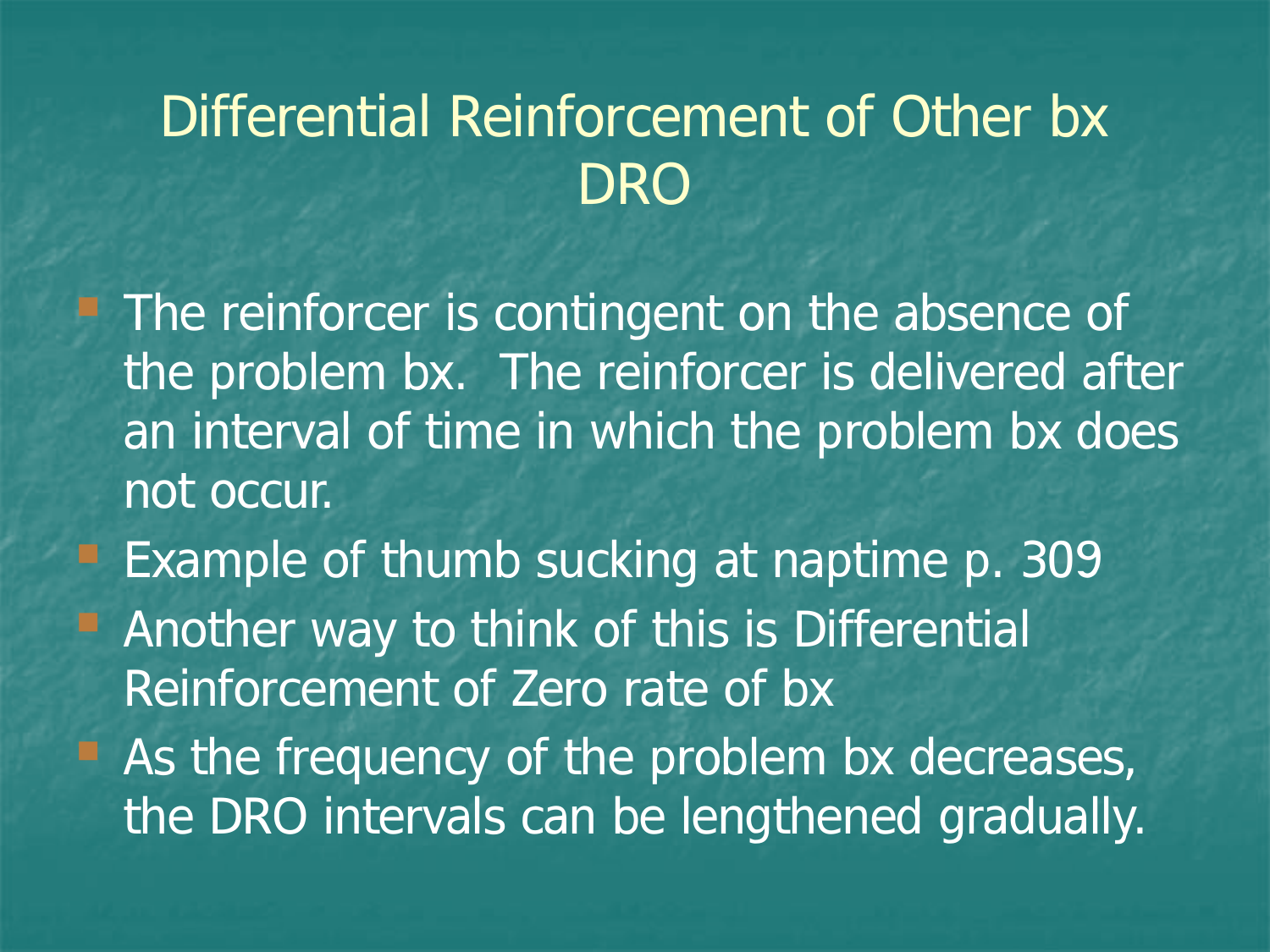

# Differential Reinforcement of Other bx DRO
The reinforcer is contingent on the absence of the problem bx.  The reinforcer is delivered after an interval of time in which the problem bx does not occur.
Example of thumb sucking at naptime p. 309
Another way to think of this is Differential Reinforcement of Zero rate of bx
As the frequency of the problem bx decreases, the DRO intervals can be lengthened gradually.